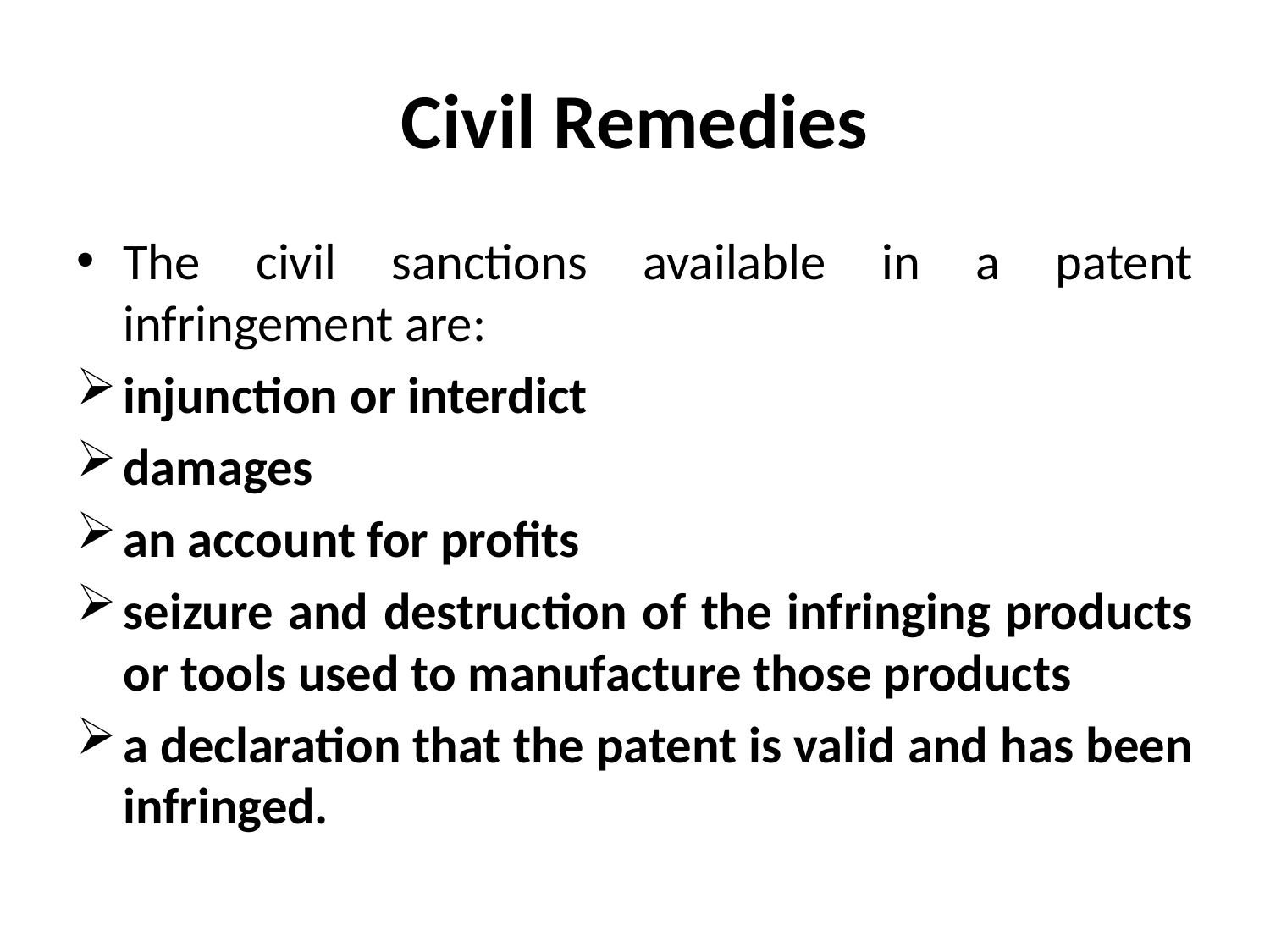

# Civil Remedies
The civil sanctions available in a patent infringement are:
injunction or interdict
damages
an account for profits
seizure and destruction of the infringing products or tools used to manufacture those products
a declaration that the patent is valid and has been infringed.